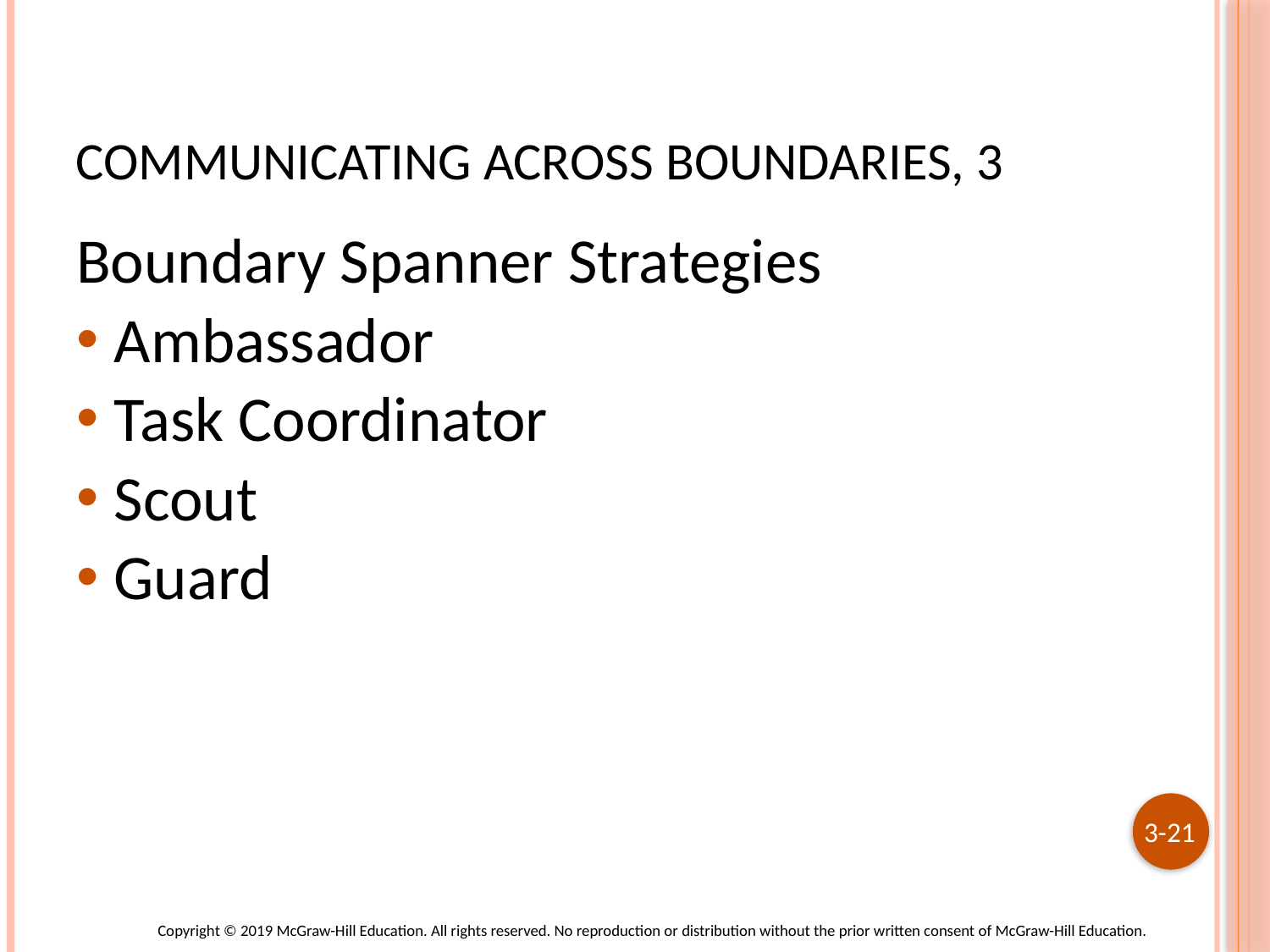

# Communicating across Boundaries, 3
Boundary Spanner Strategies
Ambassador
Task Coordinator
Scout
Guard